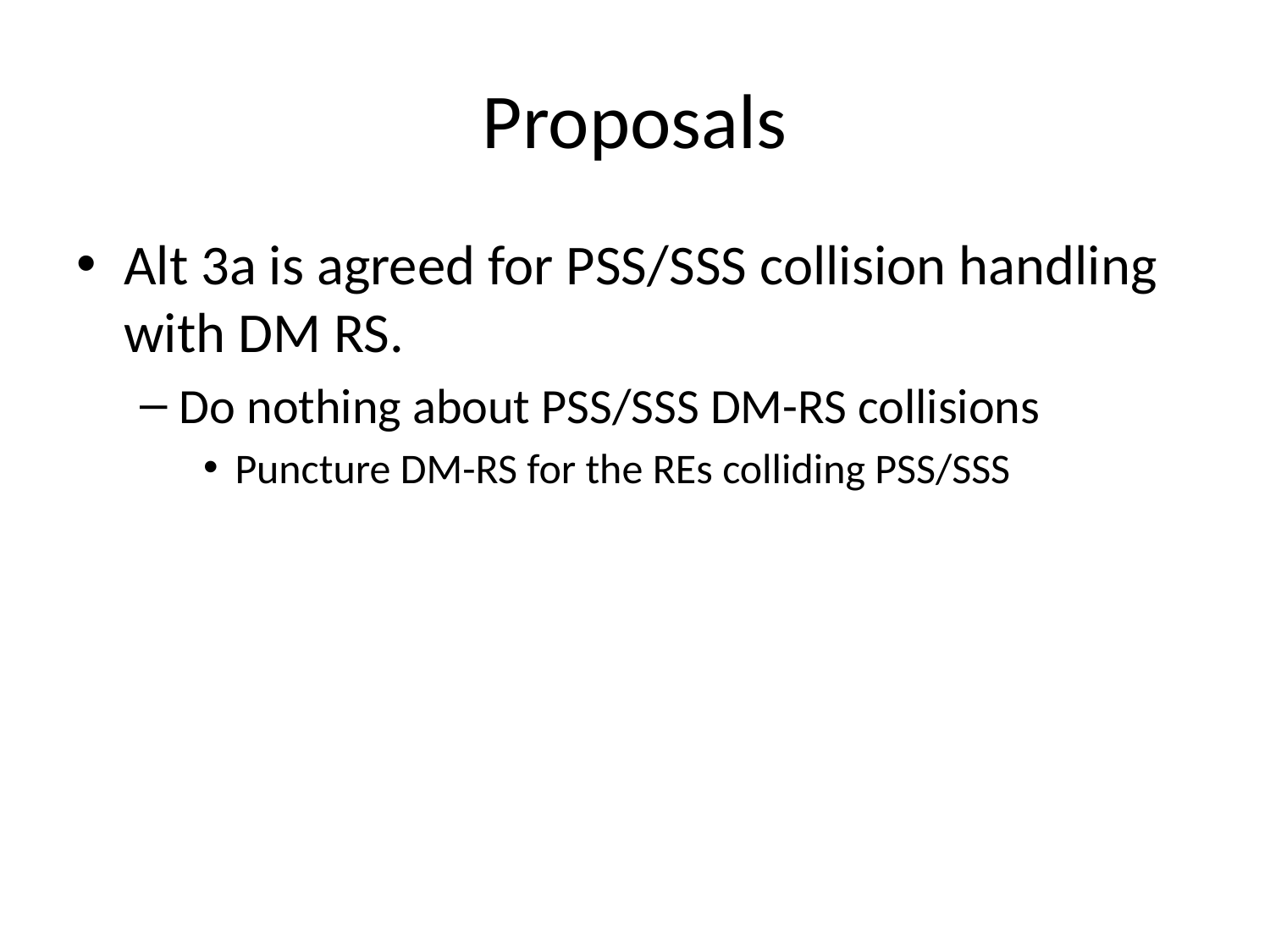

# Proposals
Alt 3a is agreed for PSS/SSS collision handling with DM RS.
Do nothing about PSS/SSS DM-RS collisions
Puncture DM-RS for the REs colliding PSS/SSS